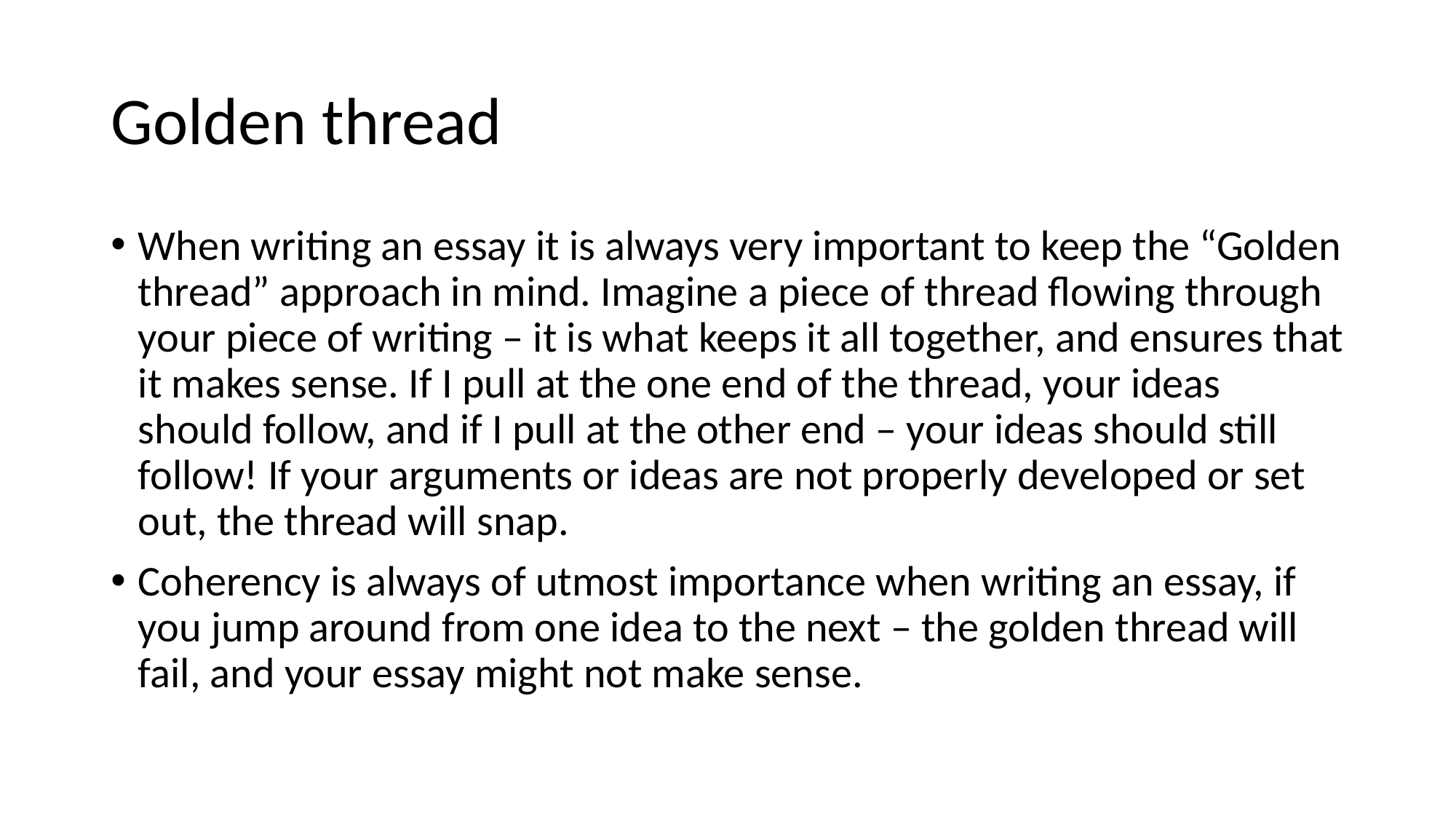

# Golden thread
When writing an essay it is always very important to keep the “Golden thread” approach in mind. Imagine a piece of thread flowing through your piece of writing – it is what keeps it all together, and ensures that it makes sense. If I pull at the one end of the thread, your ideas should follow, and if I pull at the other end – your ideas should still follow! If your arguments or ideas are not properly developed or set out, the thread will snap.
Coherency is always of utmost importance when writing an essay, if you jump around from one idea to the next – the golden thread will fail, and your essay might not make sense.